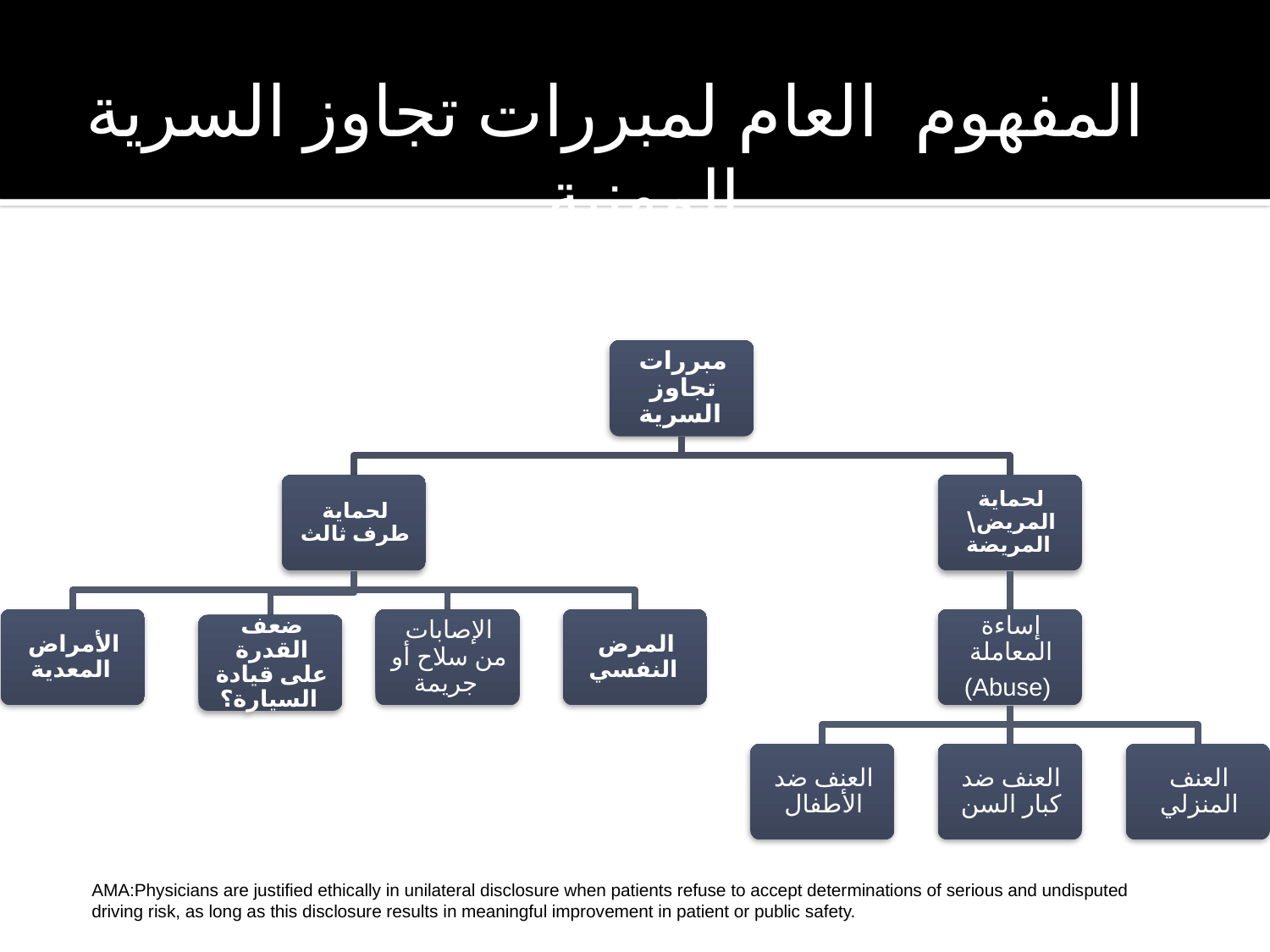

#
 المفهوم  العام لمبررات تجاوز السرية المهنية
مبررات تجاوز السرية
لحماية طرف ثالث
الأمراض المعدية
ضعف القدرة على قيادة السيارة؟
الإصابات من سلاح أو جريمة
المرض النفسي
لحماية المريض\ المريضة
إساءة المعاملة
(Abuse)
العنف ضد الأطفال
العنف ضد كبار السن
العنف المنزلي

AMA:Physicians are justified ethically in unilateral disclosure when patients refuse to accept determinations of serious and undisputed driving risk, as long as this disclosure results in meaningful improvement in patient or public safety.